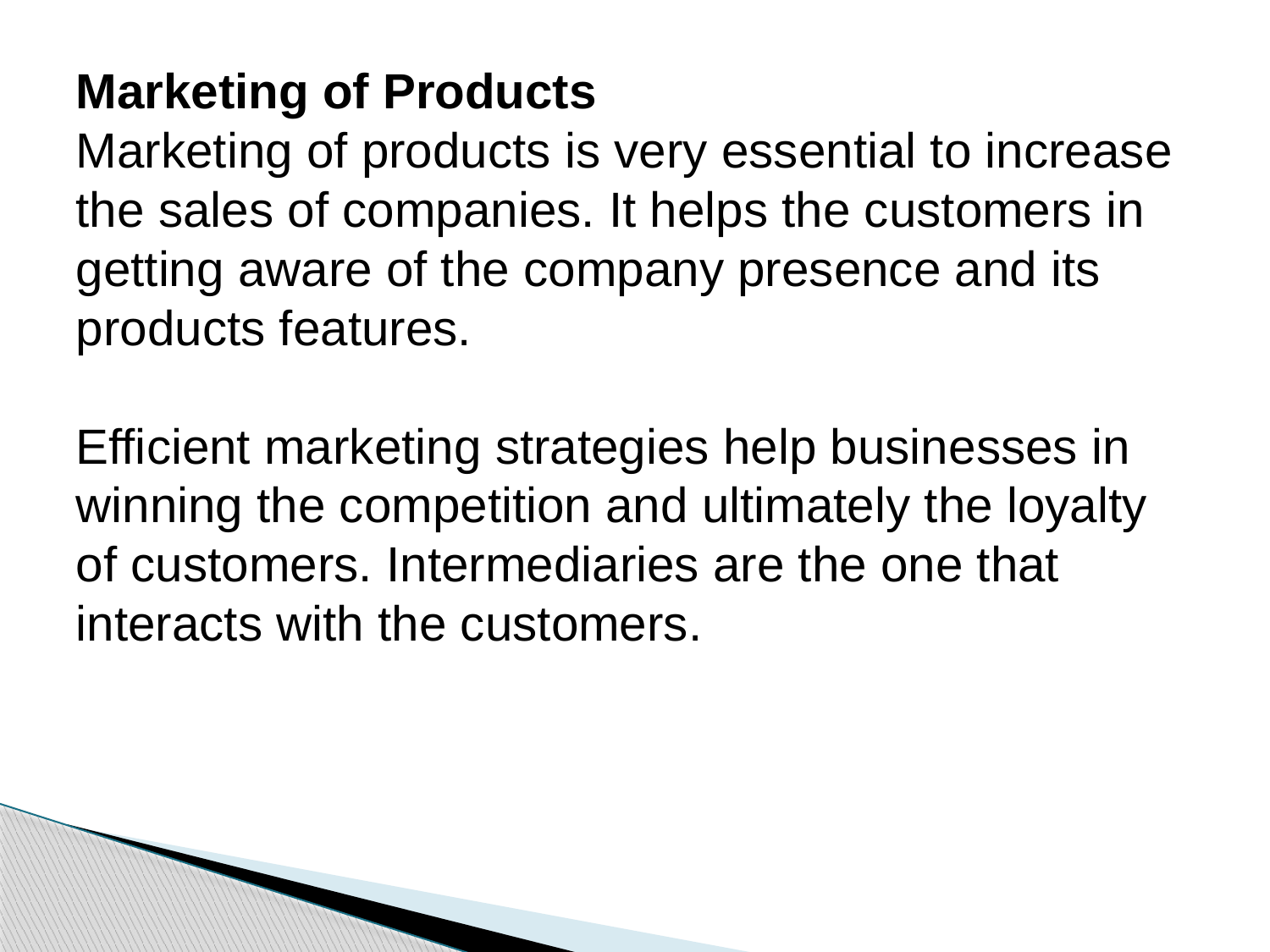

Marketing of Products
Marketing of products is very essential to increase the sales of companies. It helps the customers in getting aware of the company presence and its products features.

Efficient marketing strategies help businesses in winning the competition and ultimately the loyalty of customers. Intermediaries are the one that interacts with the customers.